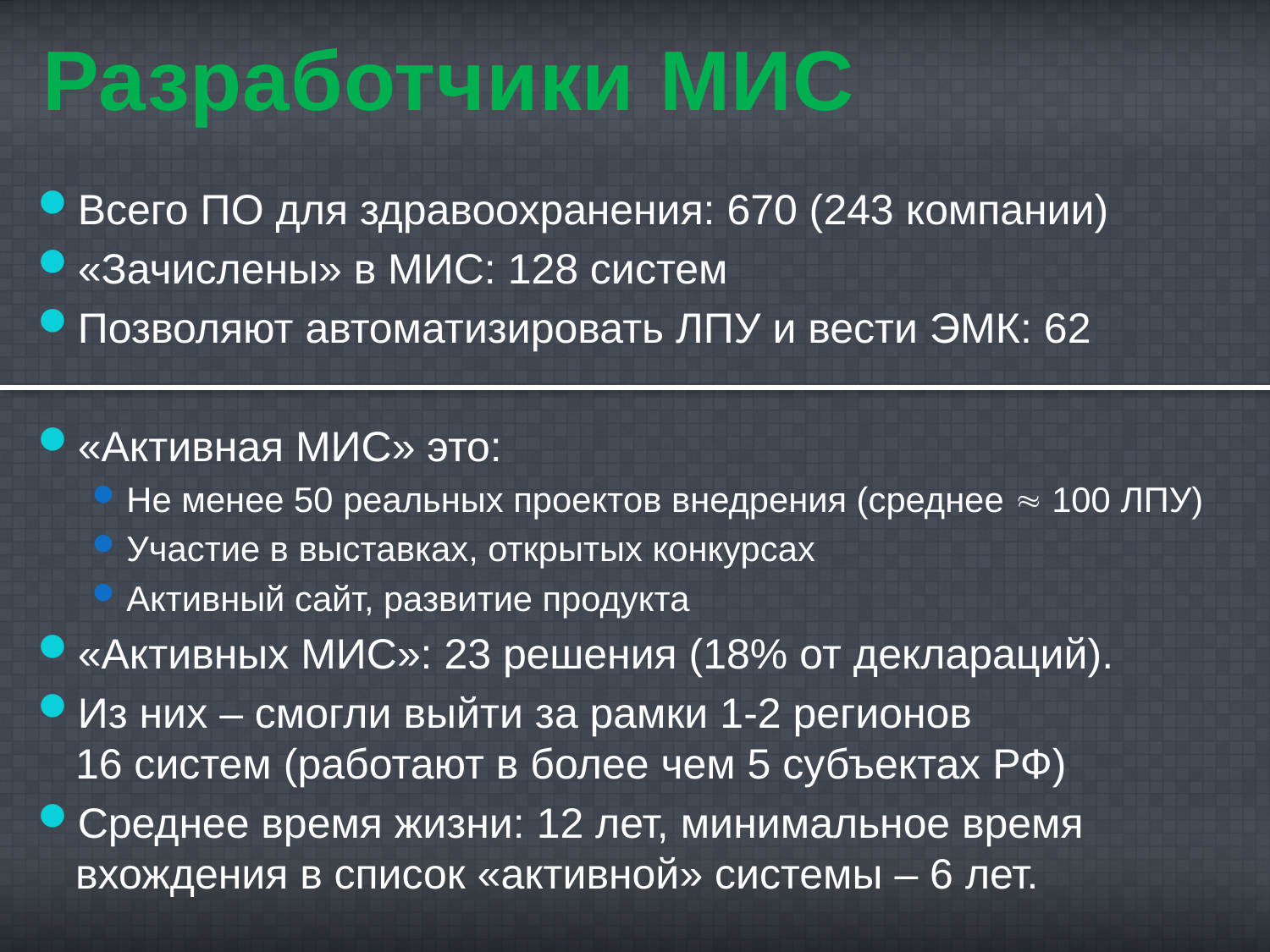

# Разработчики МИС
Всего ПО для здравоохранения: 670 (243 компании)
«Зачислены» в МИС: 128 систем
Позволяют автоматизировать ЛПУ и вести ЭМК: 62

«Активная МИС» это:
Не менее 50 реальных проектов внедрения (среднее ≈ 100 ЛПУ)
Участие в выставках, открытых конкурсах
Активный сайт, развитие продукта
«Активных МИС»: 23 решения (18% от деклараций).
Из них – смогли выйти за рамки 1-2 регионов
16 систем (работают в более чем 5 субъектах РФ)
Среднее время жизни: 12 лет, минимальное время вхождения в список «активной» системы – 6 лет.